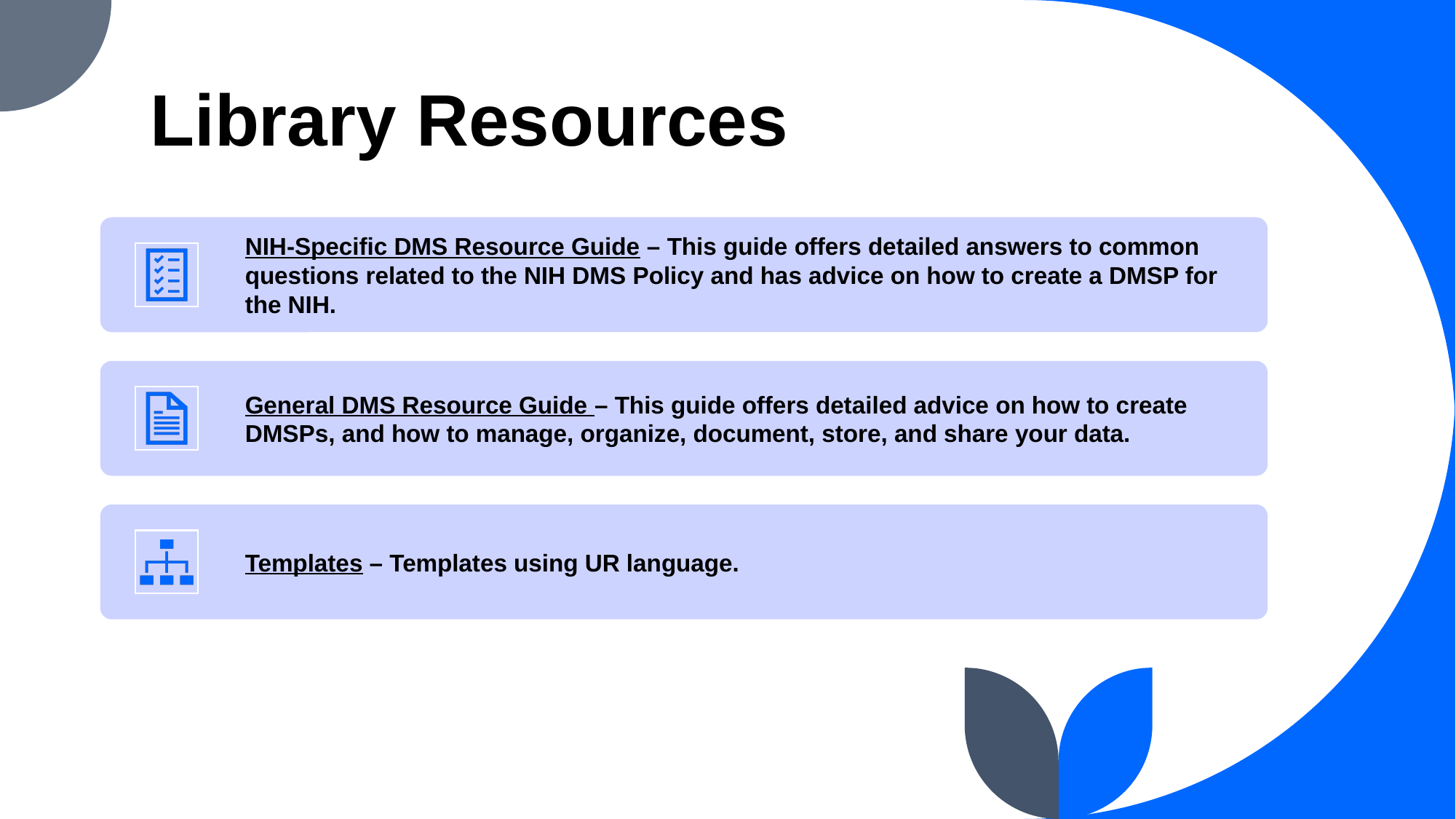

# Library Resources
NIH-Specific DMS Resource Guide – This guide offers detailed answers to common questions related to the NIH DMS Policy and has advice on how to create a DMSP for the NIH.
General DMS Resource Guide – This guide offers detailed advice on how to create DMSPs, and how to manage, organize, document, store, and share your data.
Templates – Templates using UR language.